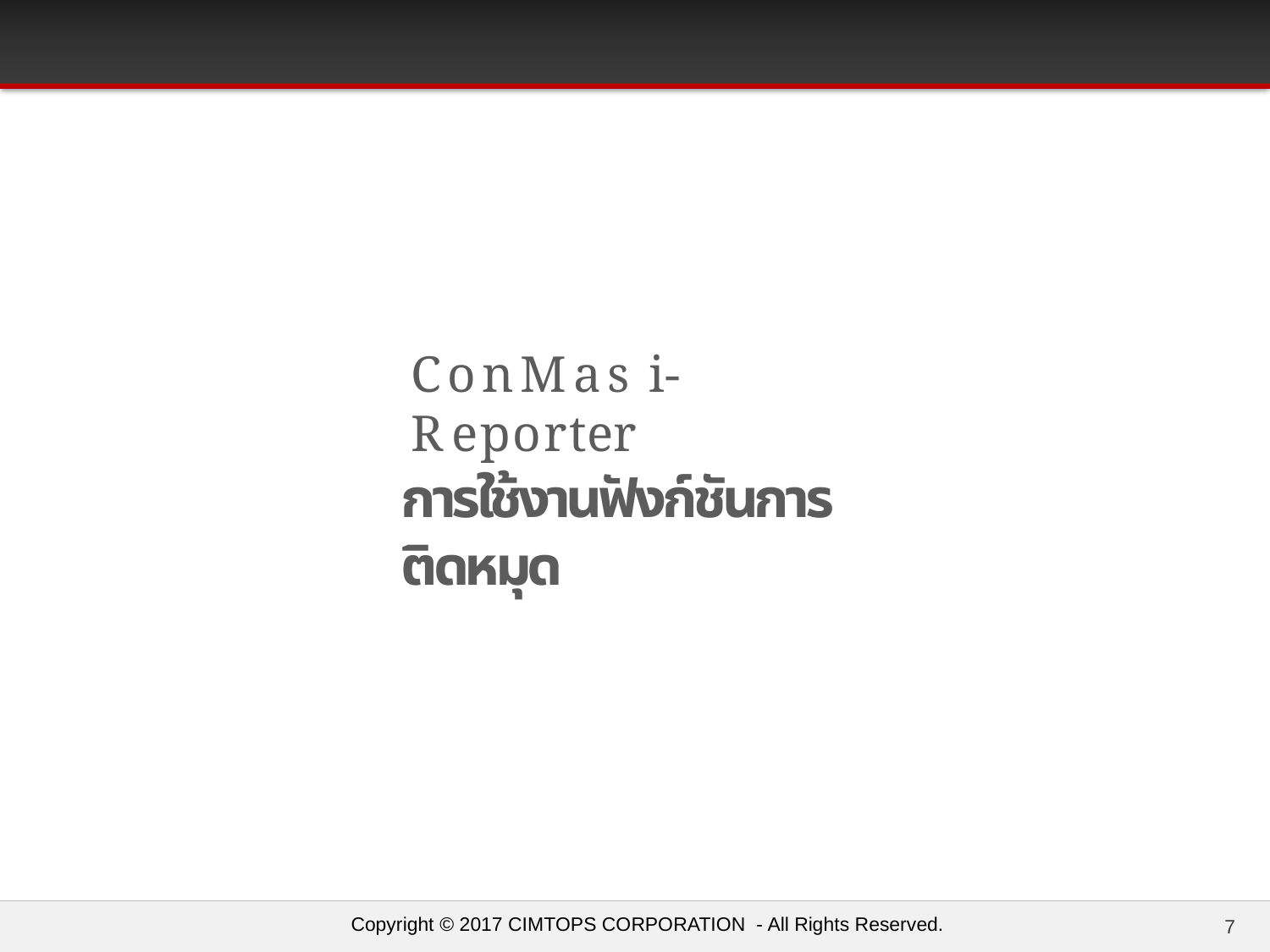

# ConMas i-Reporter
การใช้งานฟังก์ชันการติดหมุด
Copyright © 2017 CIMTOPS CORPORATION  - All Rights Reserved.
7